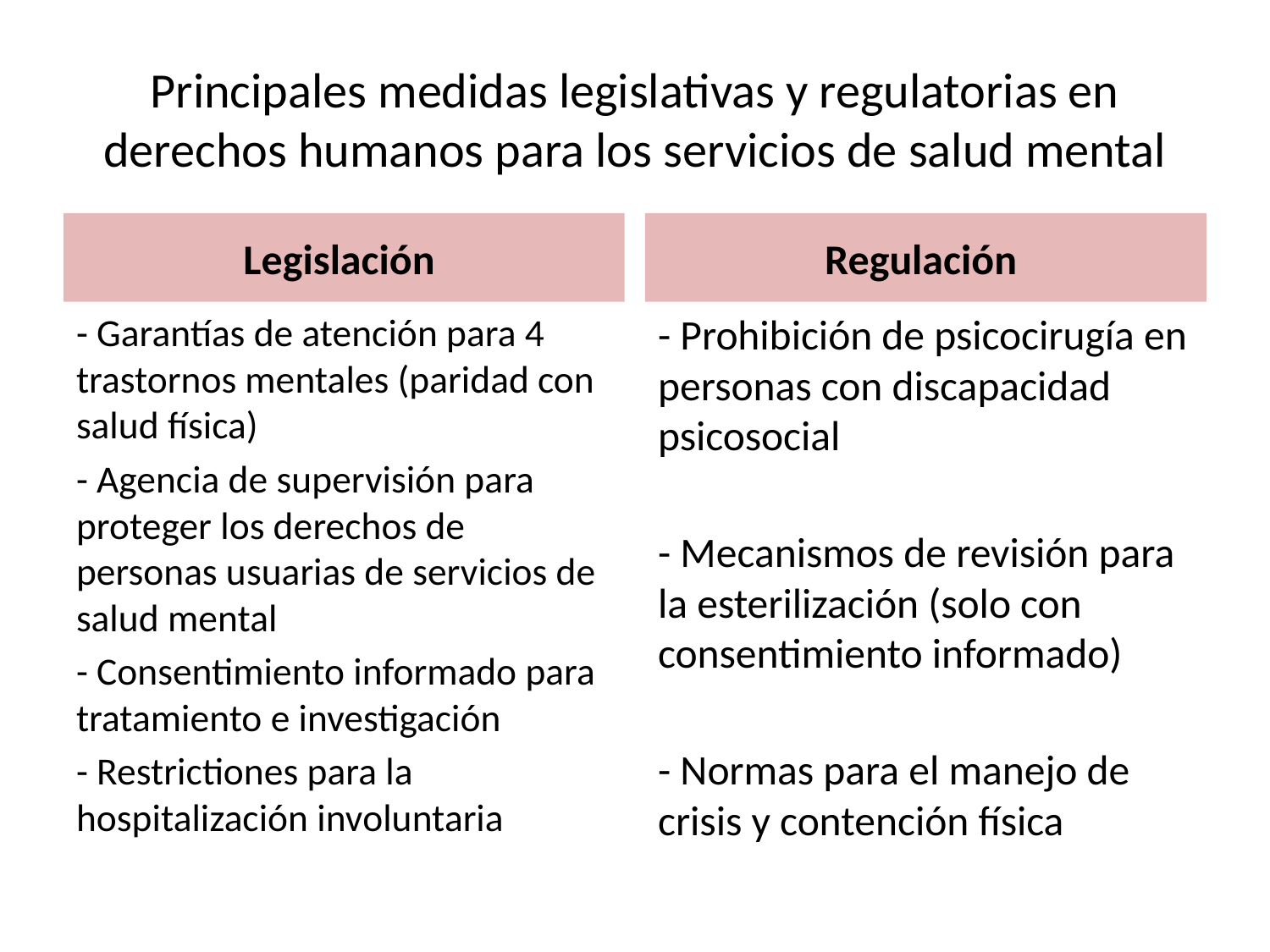

# Principales medidas legislativas y regulatorias en derechos humanos para los servicios de salud mental
Legislación
Regulación
- Garantías de atención para 4 trastornos mentales (paridad con salud física)
- Agencia de supervisión para proteger los derechos de personas usuarias de servicios de salud mental
- Consentimiento informado para tratamiento e investigación
- Restrictiones para la hospitalización involuntaria
- Prohibición de psicocirugía en personas con discapacidad psicosocial

- Mecanismos de revisión para la esterilización (solo con consentimiento informado)

- Normas para el manejo de crisis y contención física